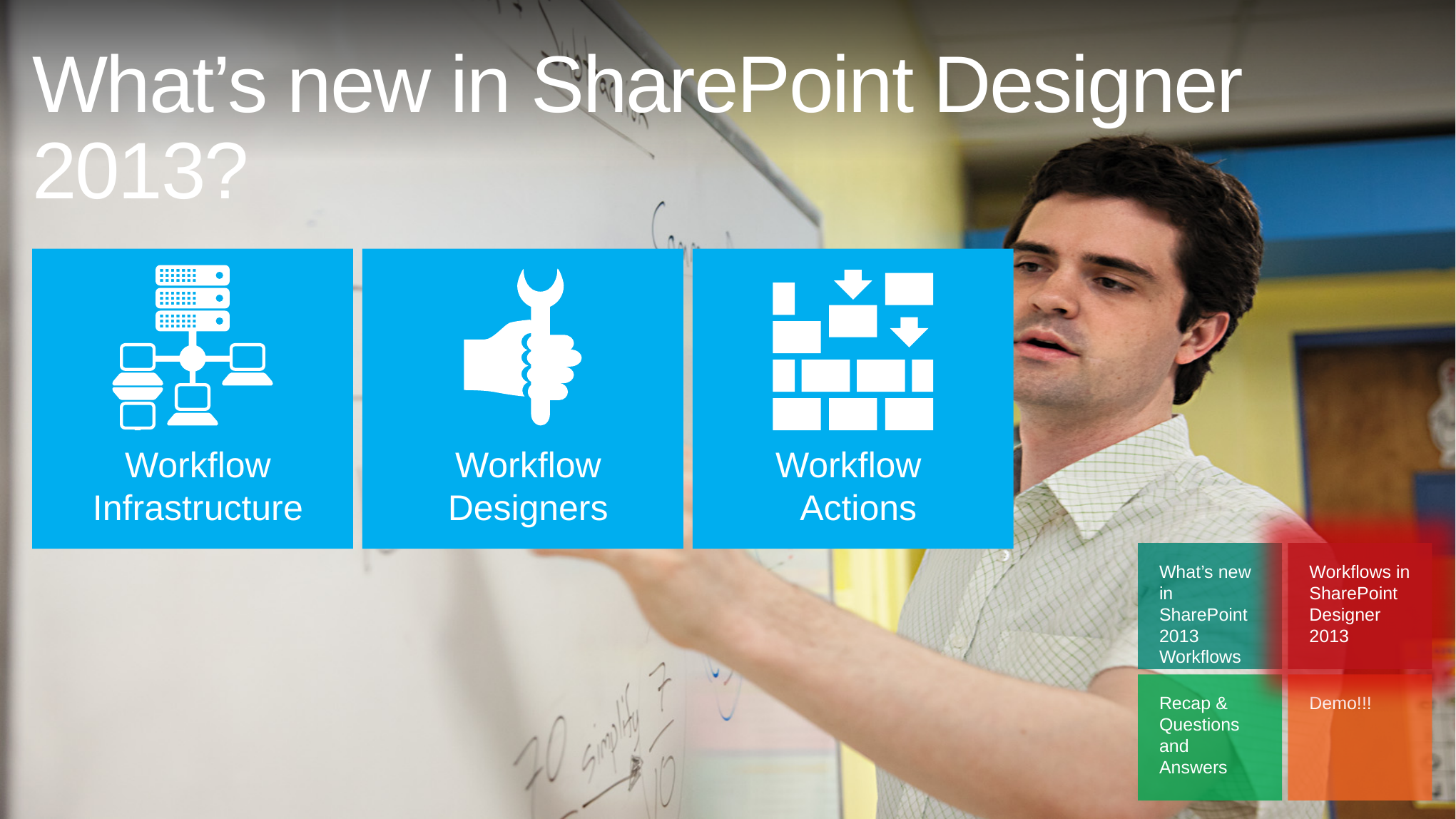

# What’s new in SharePoint Designer 2013?
Workflow Infrastructure

Workflow Designers

Workflow   Actions

What’s new in SharePoint 2013 Workflows

Workflows in SharePoint Designer 2013

Recap & Questions and Answers
Demo!!!